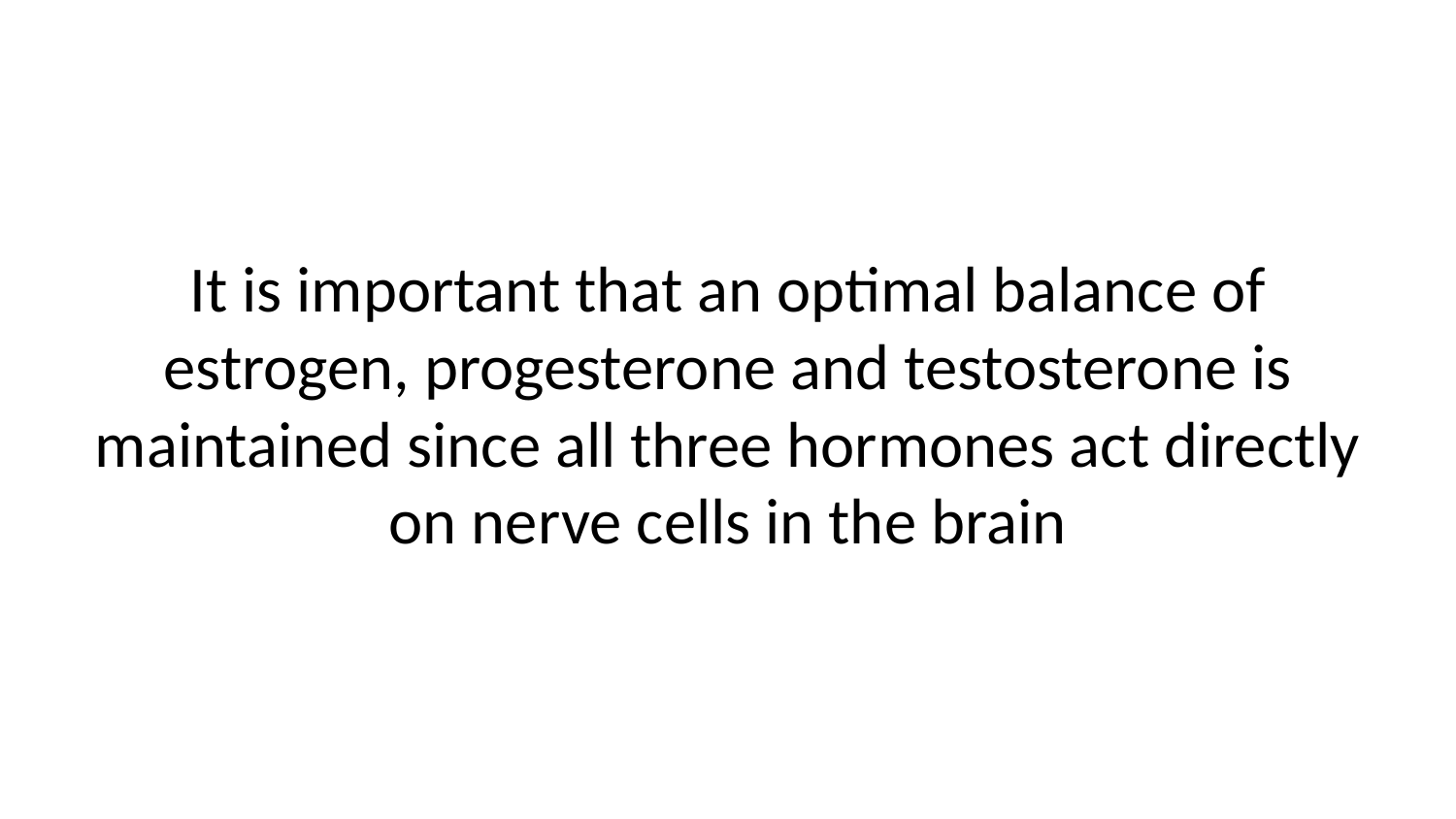

It is important that an optimal balance of estrogen, progesterone and testosterone is maintained since all three hormones act directly on nerve cells in the brain